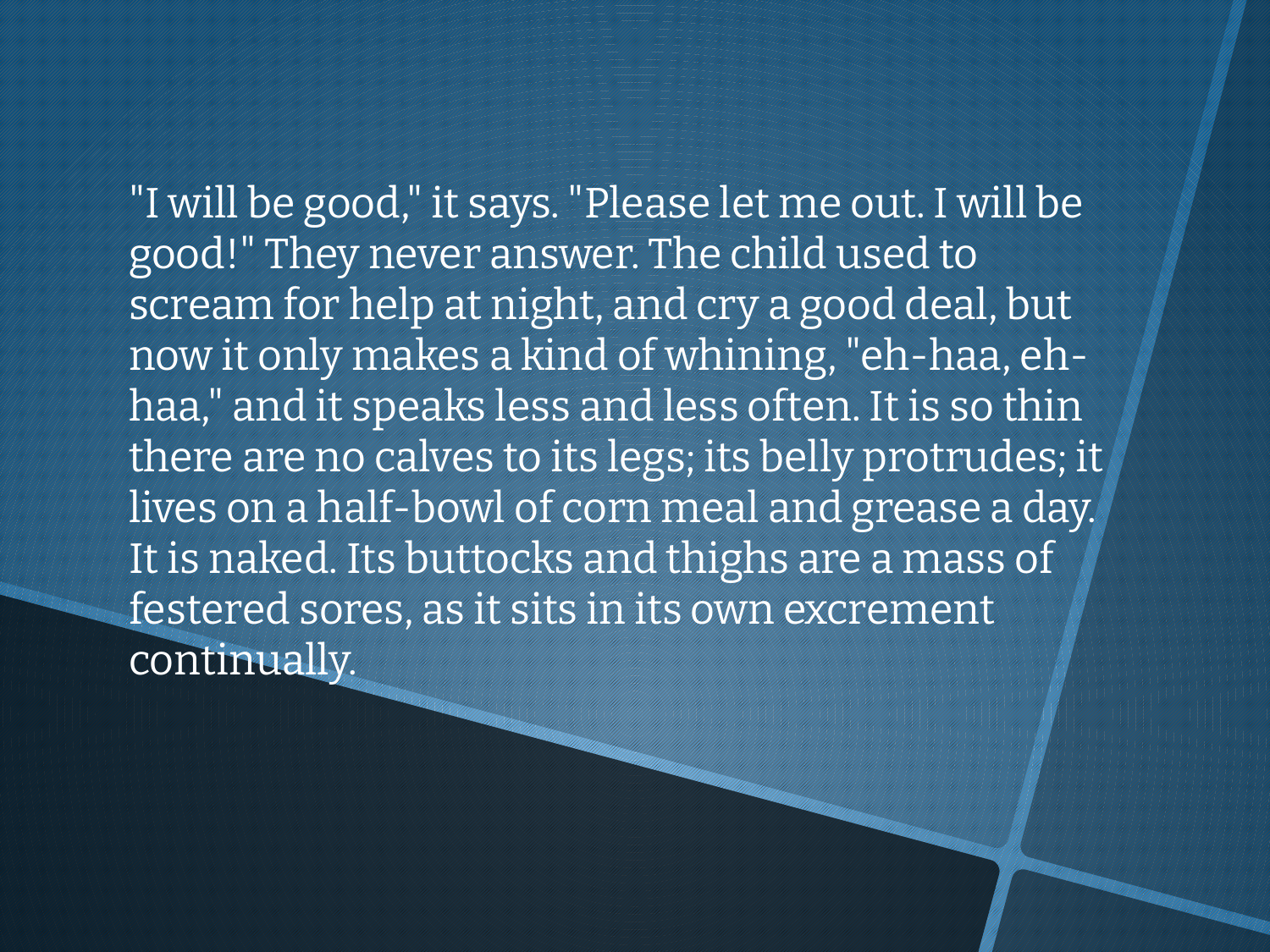

"I will be good," it says. "Please let me out. I will be good!" They never answer. The child used to scream for help at night, and cry a good deal, but now it only makes a kind of whining, "eh-haa, eh-haa," and it speaks less and less often. It is so thin there are no calves to its legs; its belly protrudes; it lives on a half-bowl of corn meal and grease a day. It is naked. Its buttocks and thighs are a mass of festered sores, as it sits in its own excrement continually.